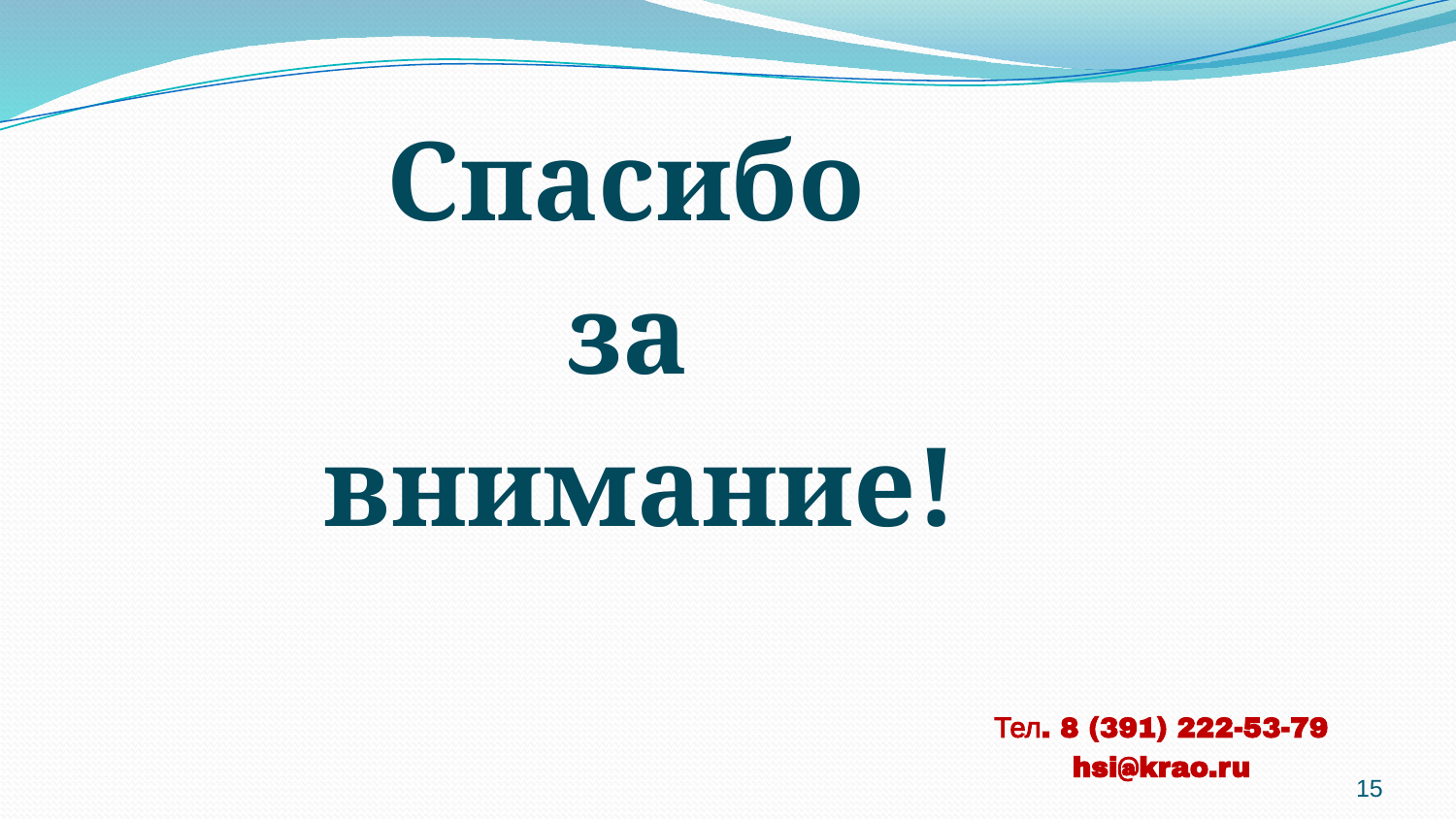

Спасибо
за
внимание!

Тел. 8 (391) 222-53-79
hsi@krao.ru
15